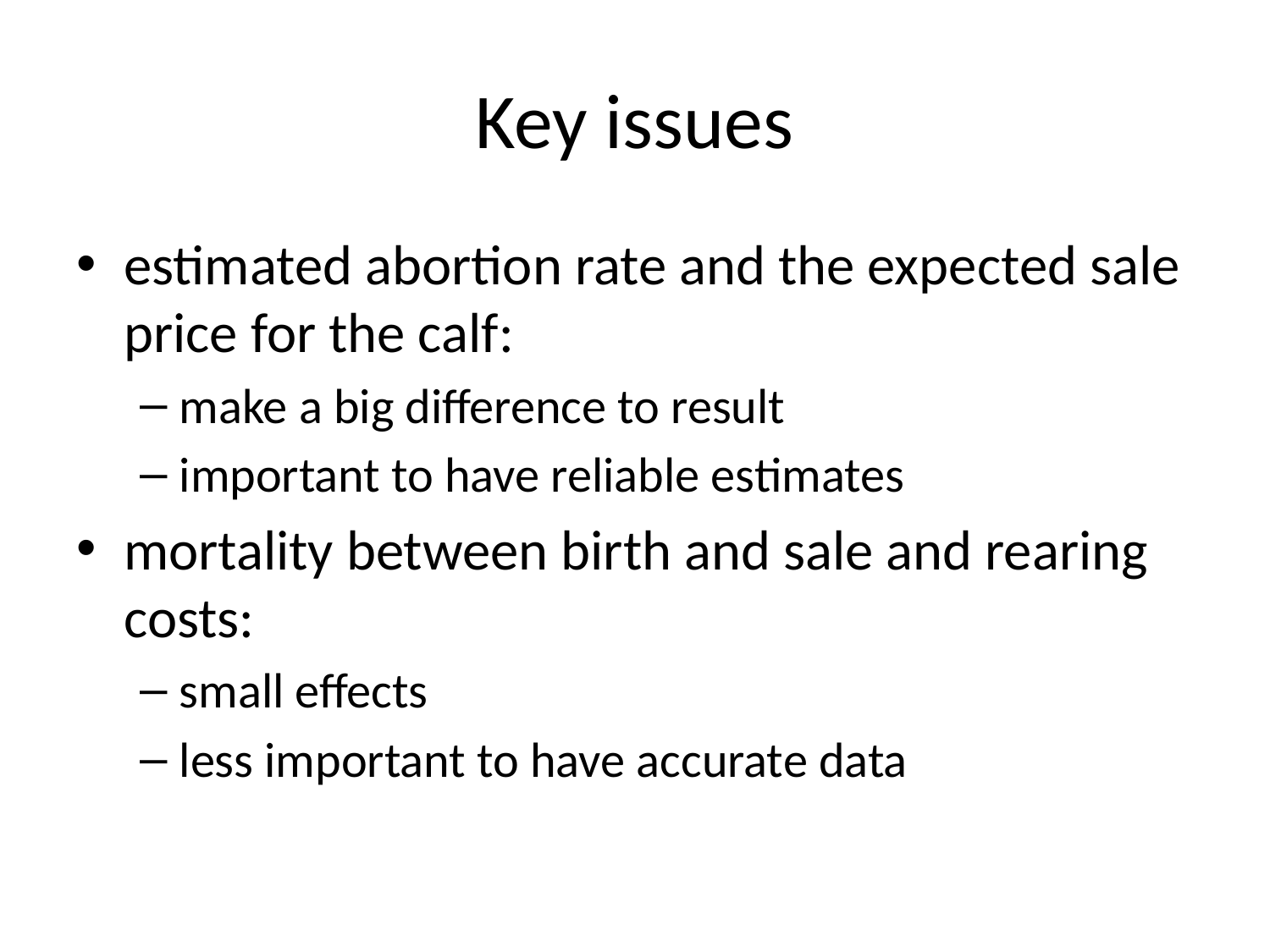

# Key issues
estimated abortion rate and the expected sale price for the calf:
make a big difference to result
important to have reliable estimates
mortality between birth and sale and rearing costs:
small effects
less important to have accurate data